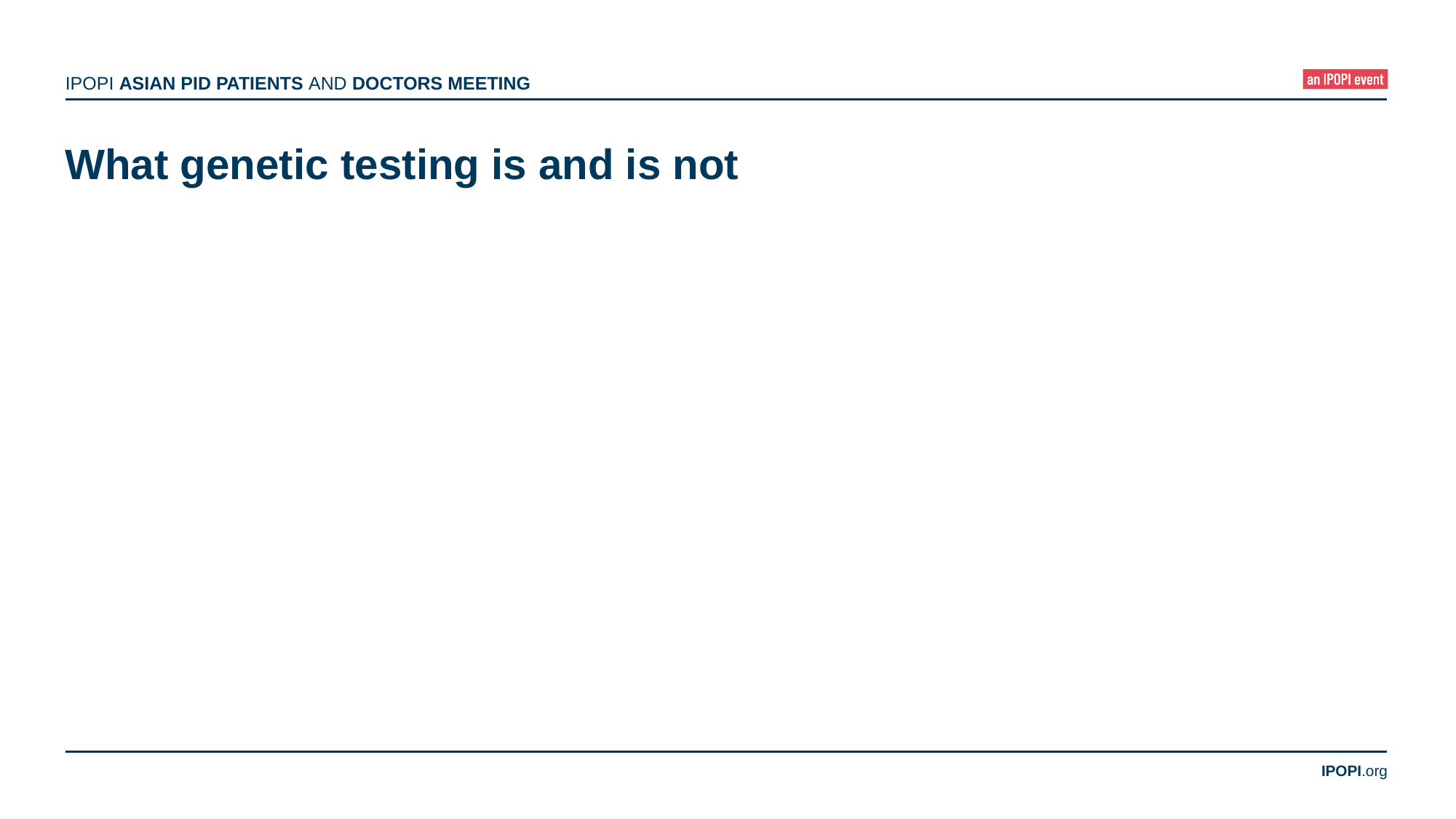

# What genetic testing is and is not